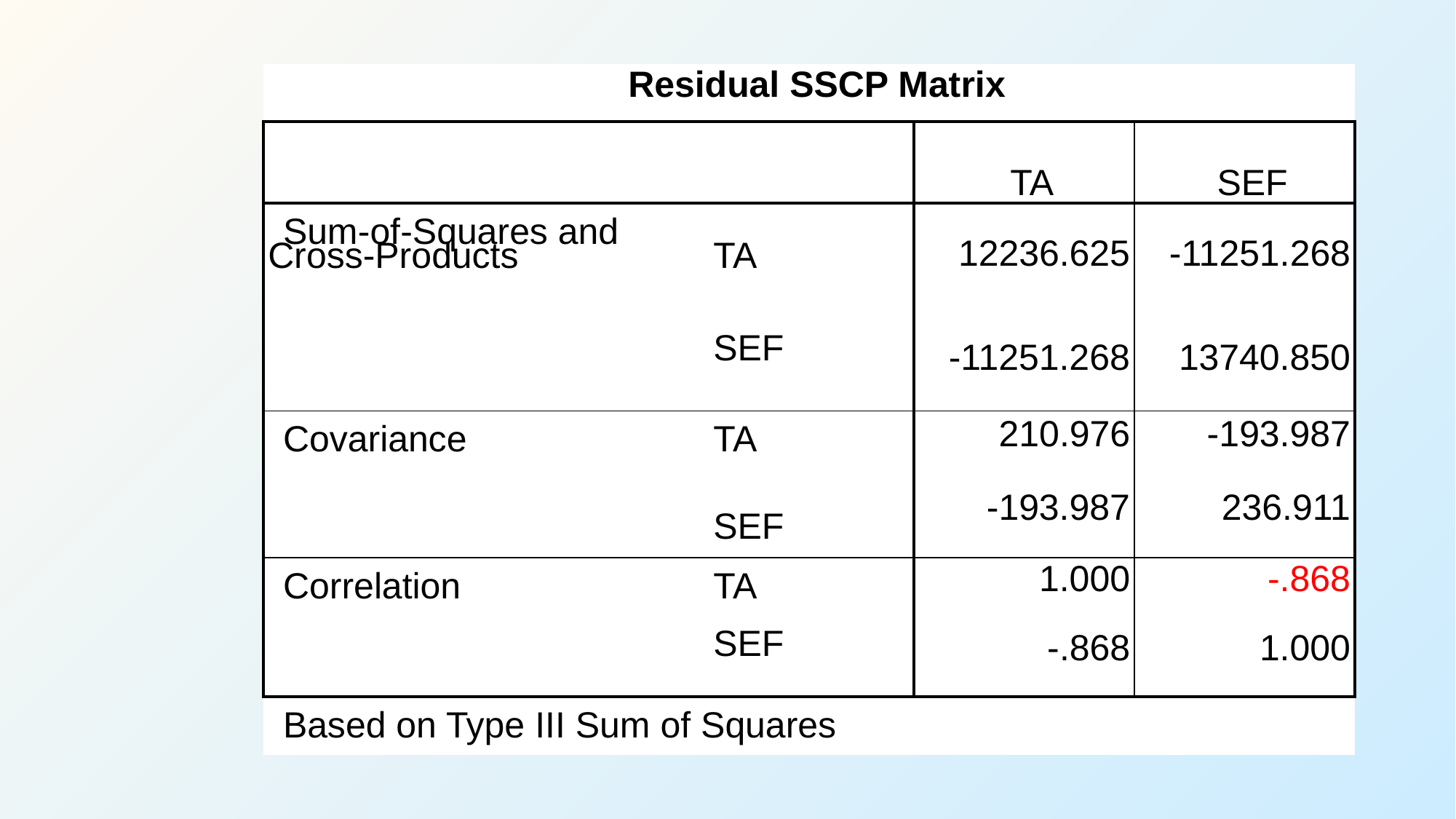

| Residual SSCP Matrix |  |  |  |
| --- | --- | --- | --- |
|  |  | TA | SEF |
| Sum-of-Squares and Cross-Products | TA | 12236.625 | -11251.268 |
|  | SEF | -11251.268 | 13740.850 |
| Covariance | TA | 210.976 | -193.987 |
|  | SEF | -193.987 | 236.911 |
| Correlation | TA | 1.000 | -.868 |
|  | SEF | -.868 | 1.000 |
| Based on Type III Sum of Squares |  |  |  |
#